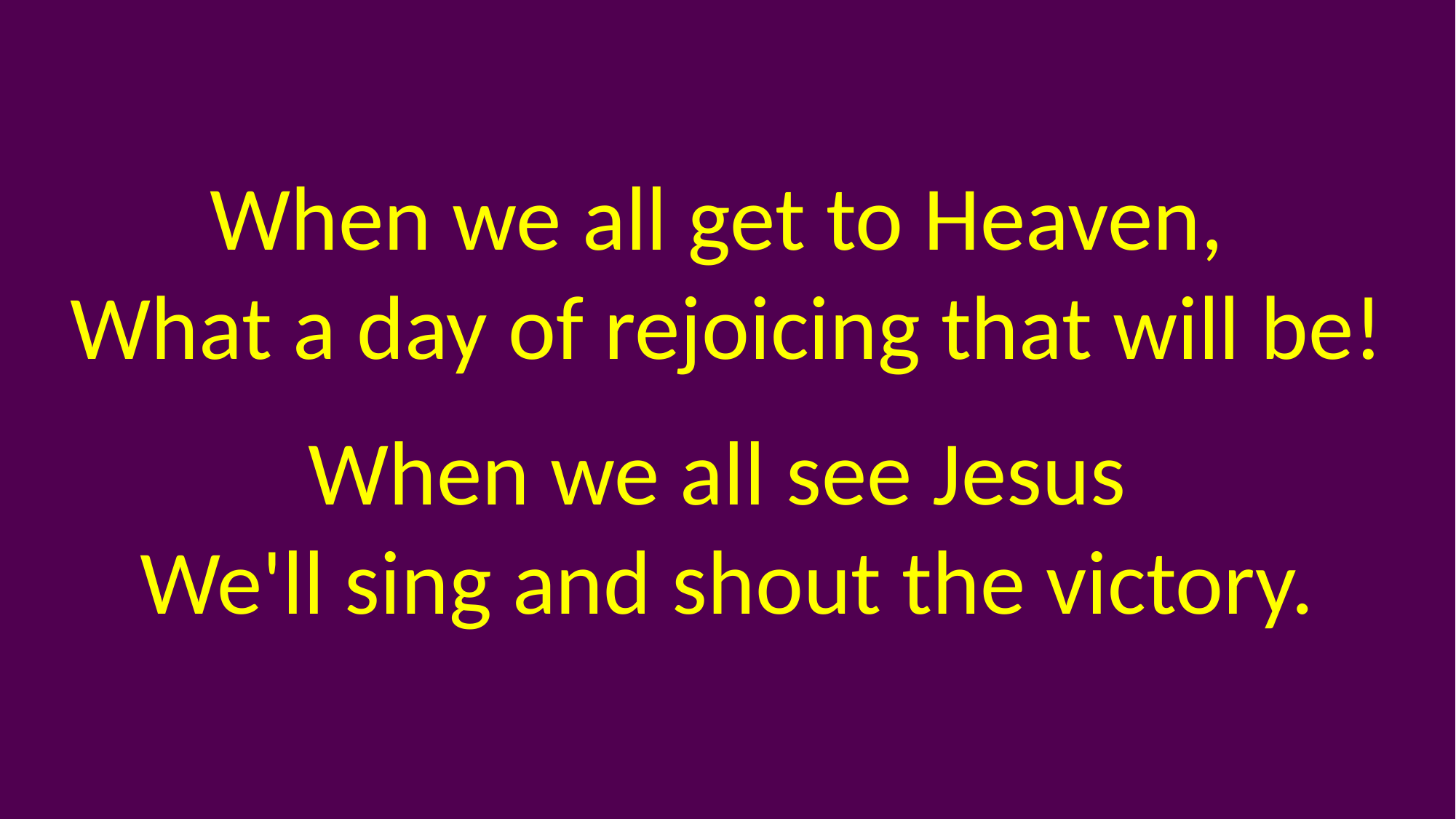

When we all get to Heaven,
What a day of rejoicing that will be!
When we all see Jesus
We'll sing and shout the victory.